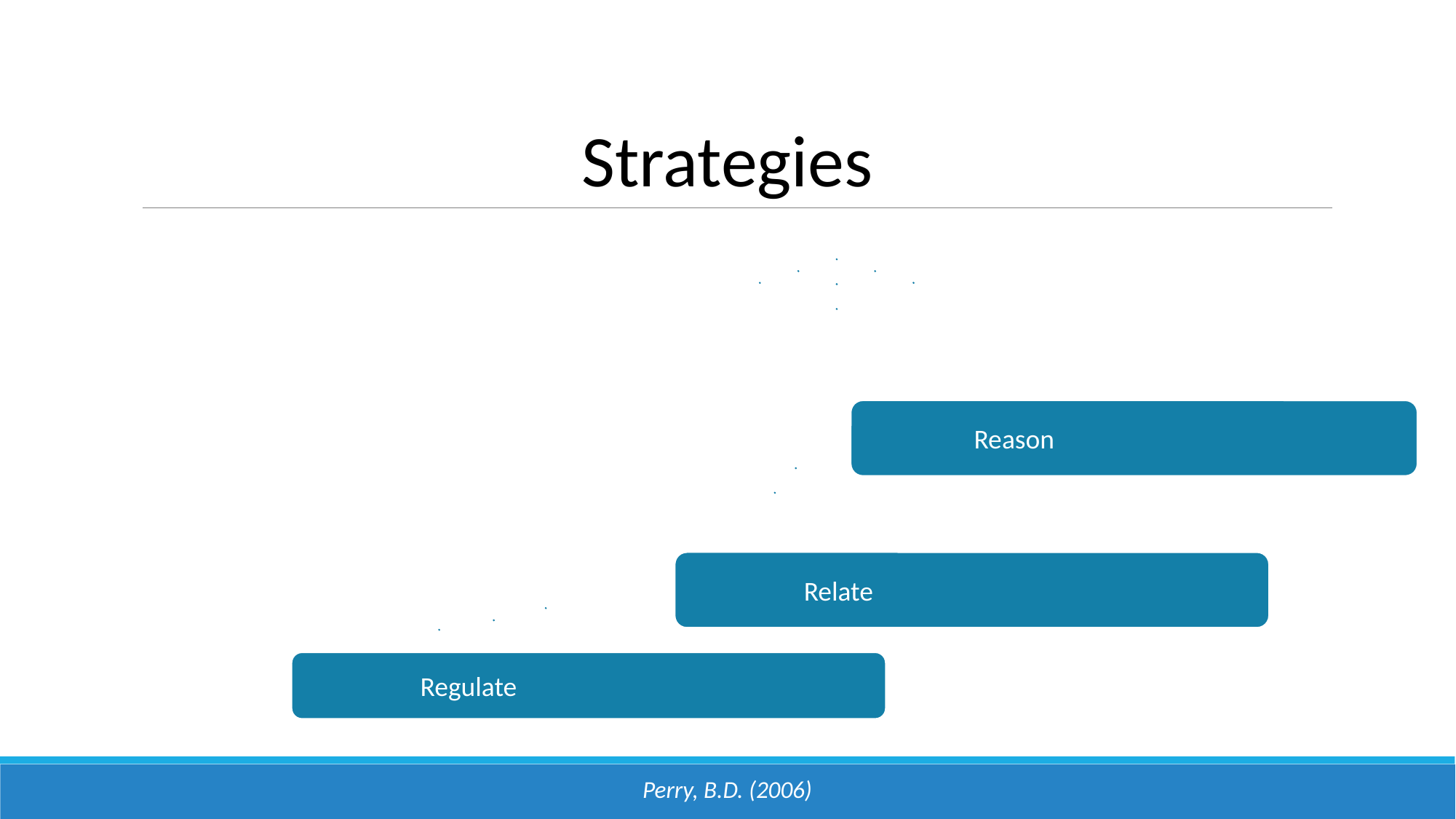

Strategies
Regulate
Relate
Reason
Perry, B.D. (2006)